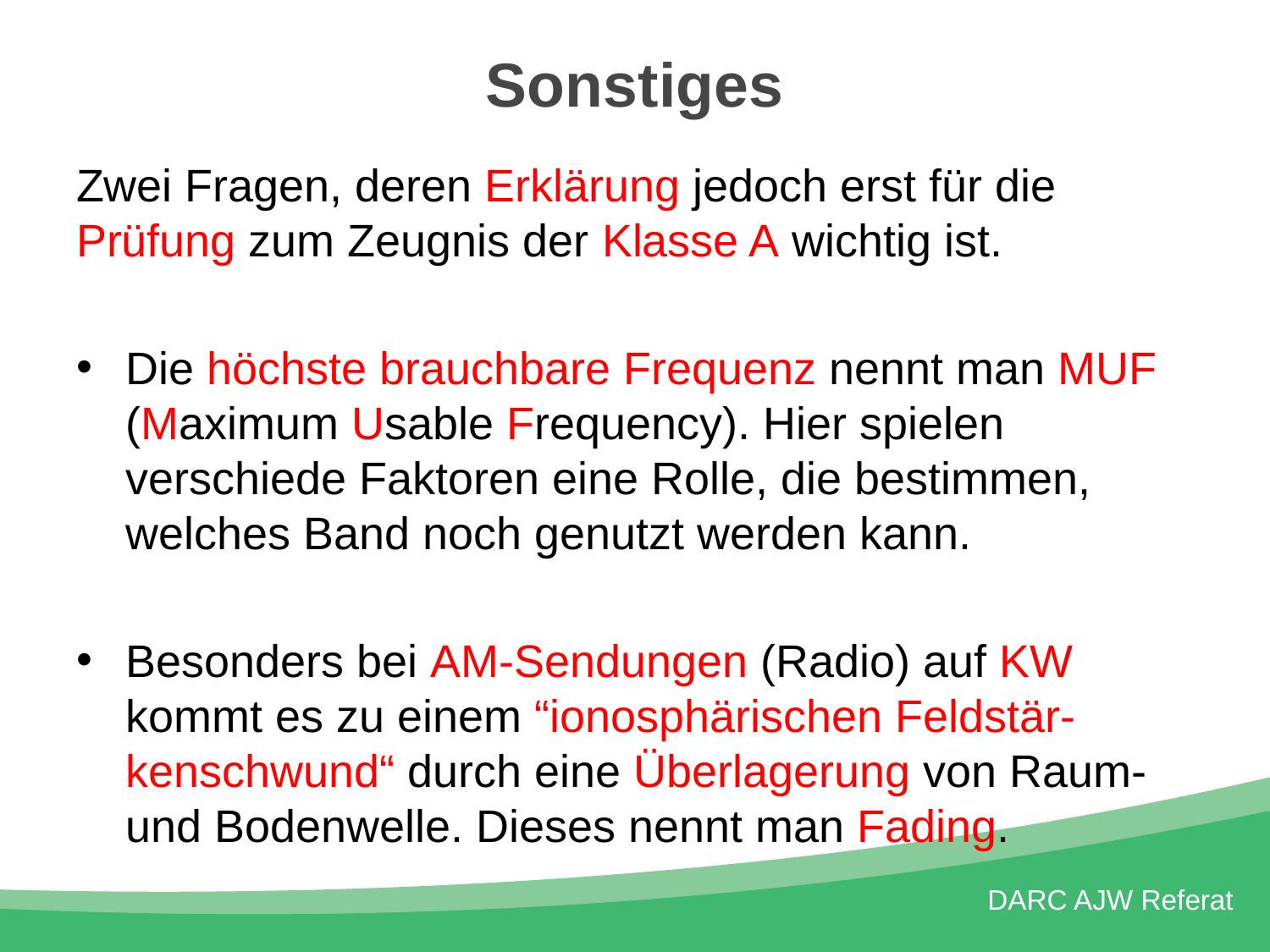

# Sonstiges
Zwei Fragen, deren Erklärung jedoch erst für die Prüfung zum Zeugnis der Klasse A wichtig ist.

Die höchste brauchbare Frequenz nennt man MUF (Maximum Usable Frequency). Hier spielen verschiede Faktoren eine Rolle, die bestimmen, welches Band noch genutzt werden kann.

Besonders bei AM-Sendungen (Radio) auf KW kommt es zu einem “ionosphärischen Feldstär-kenschwund“ durch eine Überlagerung von Raum- und Bodenwelle. Dieses nennt man Fading.